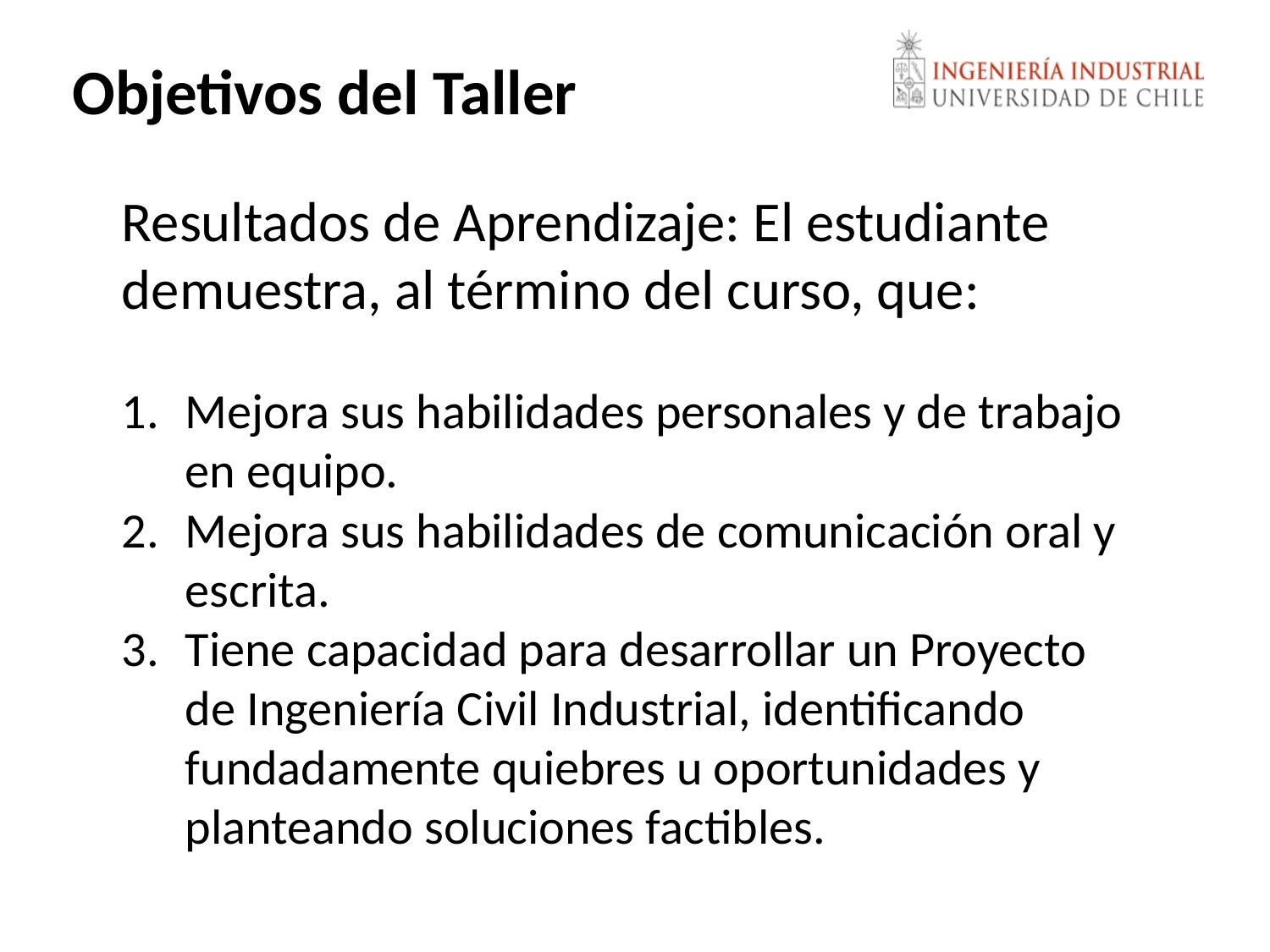

# Objetivos del Taller
Resultados de Aprendizaje: El estudiante demuestra, al término del curso, que:

Mejora sus habilidades personales y de trabajo en equipo.
Mejora sus habilidades de comunicación oral y escrita.
Tiene capacidad para desarrollar un Proyecto de Ingeniería Civil Industrial, identificando fundadamente quiebres u oportunidades y planteando soluciones factibles.